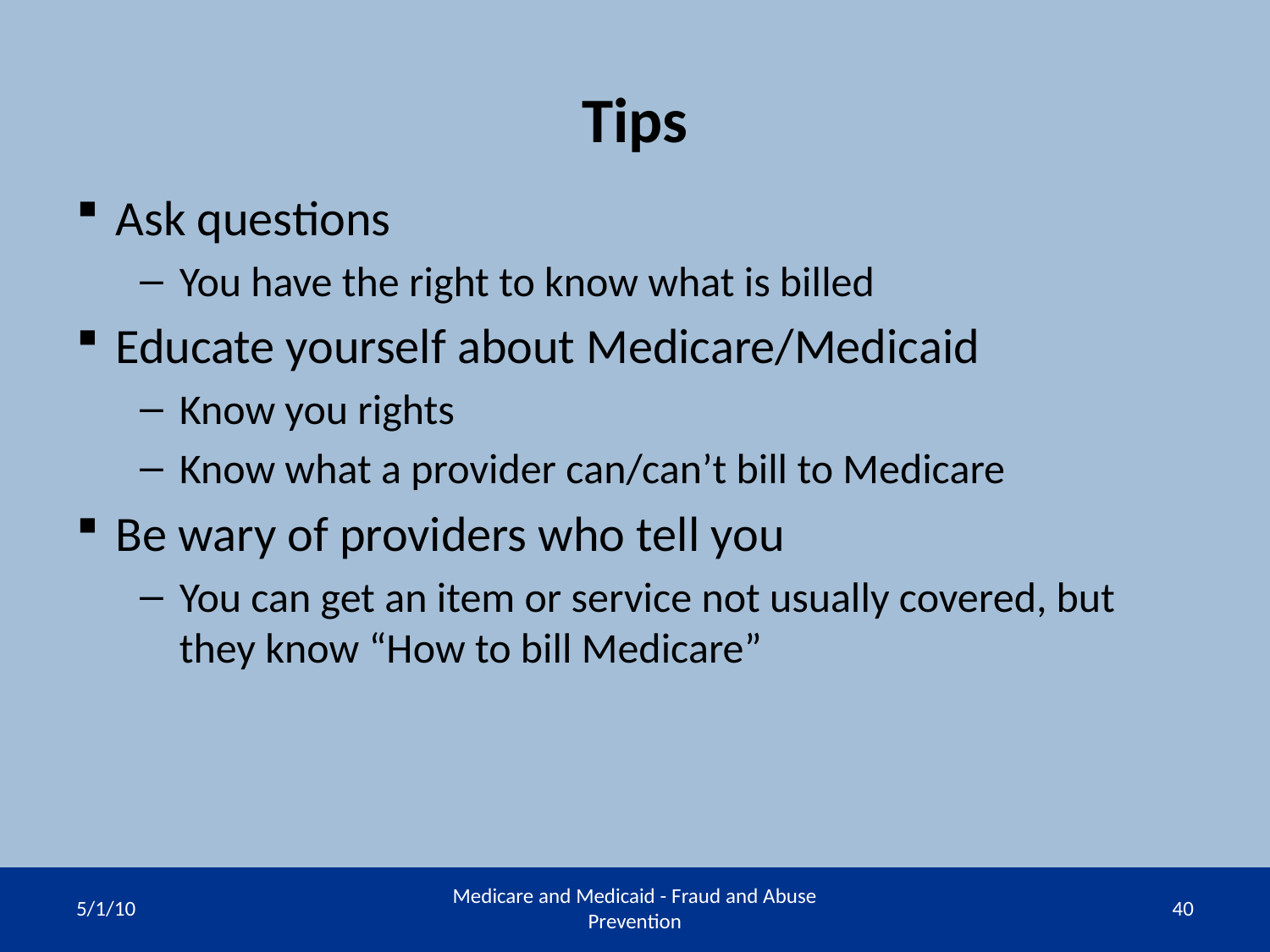

# Tips
Ask questions
You have the right to know what is billed
Educate yourself about Medicare/Medicaid
Know you rights
Know what a provider can/can’t bill to Medicare
Be wary of providers who tell you
You can get an item or service not usually covered, but they know “How to bill Medicare”
5/1/10
Medicare and Medicaid - Fraud and Abuse Prevention
40